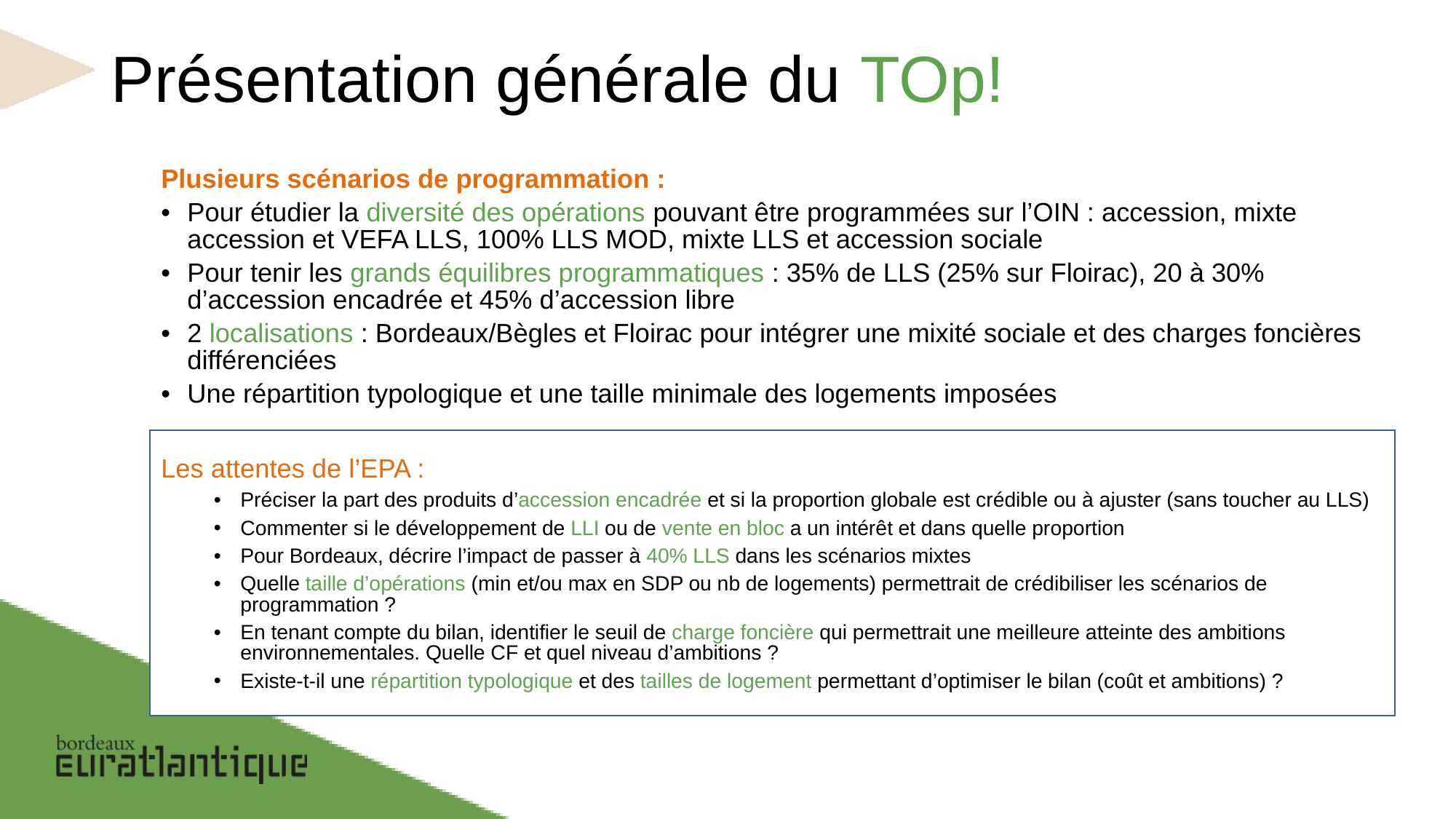

# Présentation générale du TOp!
Plusieurs scénarios de programmation :
Pour étudier la diversité des opérations pouvant être programmées sur l’OIN : accession, mixte accession et VEFA LLS, 100% LLS MOD, mixte LLS et accession sociale
Pour tenir les grands équilibres programmatiques : 35% de LLS (25% sur Floirac), 20 à 30% d’accession encadrée et 45% d’accession libre
2 localisations : Bordeaux/Bègles et Floirac pour intégrer une mixité sociale et des charges foncières différenciées
Une répartition typologique et une taille minimale des logements imposées

Les attentes de l’EPA :
Préciser la part des produits d’accession encadrée et si la proportion globale est crédible ou à ajuster (sans toucher au LLS)
Commenter si le développement de LLI ou de vente en bloc a un intérêt et dans quelle proportion
Pour Bordeaux, décrire l’impact de passer à 40% LLS dans les scénarios mixtes
Quelle taille d’opérations (min et/ou max en SDP ou nb de logements) permettrait de crédibiliser les scénarios de programmation ?
En tenant compte du bilan, identifier le seuil de charge foncière qui permettrait une meilleure atteinte des ambitions environnementales. Quelle CF et quel niveau d’ambitions ?
Existe-t-il une répartition typologique et des tailles de logement permettant d’optimiser le bilan (coût et ambitions) ?